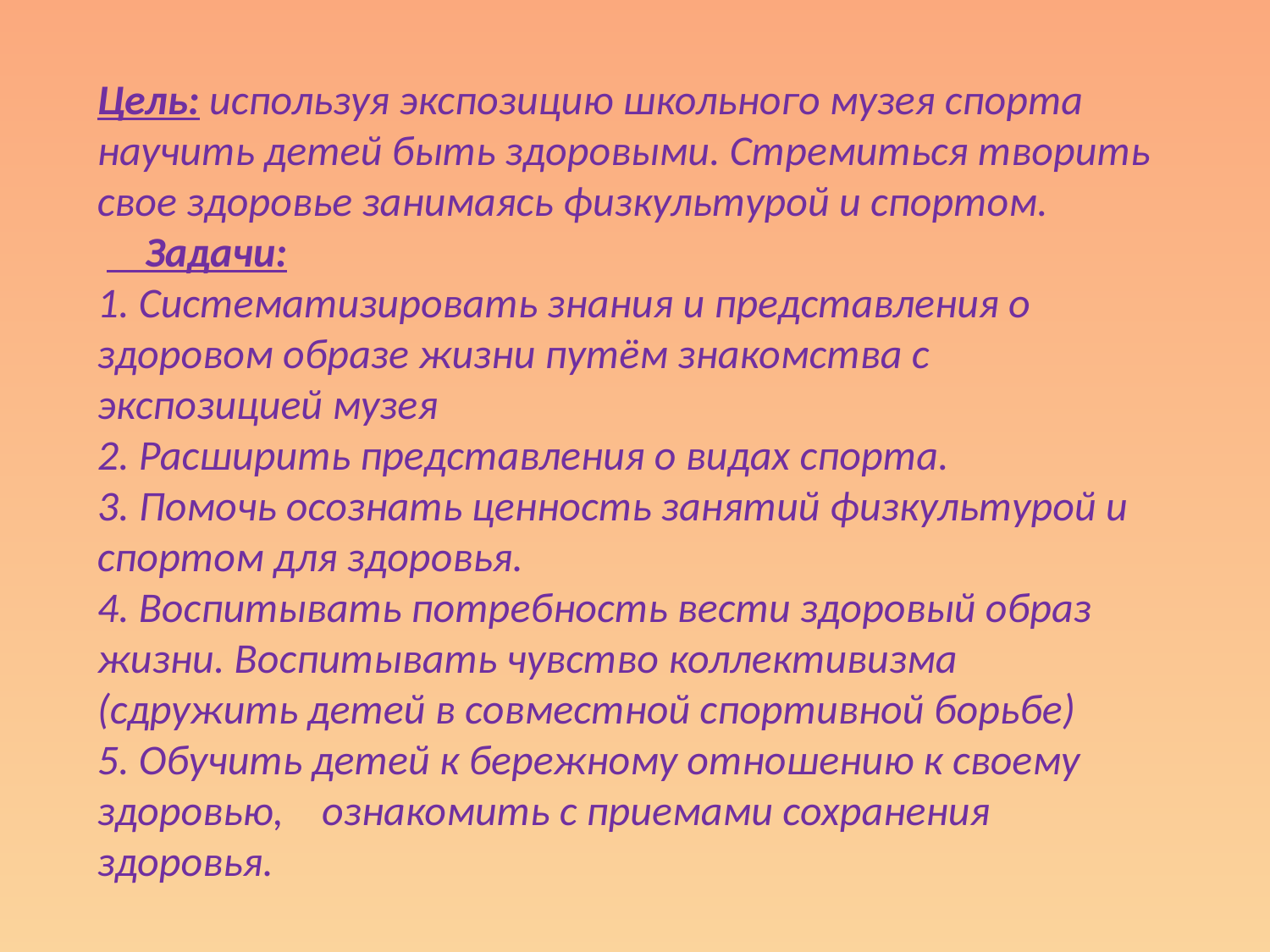

Цель: используя экспозицию школьного музея спорта научить детей быть здоровыми. Стремиться творить свое здоровье занимаясь физкультурой и спортом.
     Задачи:
1. Систематизировать знания и представления о здоровом образе жизни путём знакомства с экспозицией музея
2. Расширить представления о видах спорта.
3. Помочь осознать ценность занятий физкультурой и спортом для здоровья.
4. Воспитывать потребность вести здоровый образ жизни. Воспитывать чувство коллективизма (сдружить детей в совместной спортивной борьбе)
5. Обучить детей к бережному отношению к своему здоровью,    ознакомить с приемами сохранения здоровья.